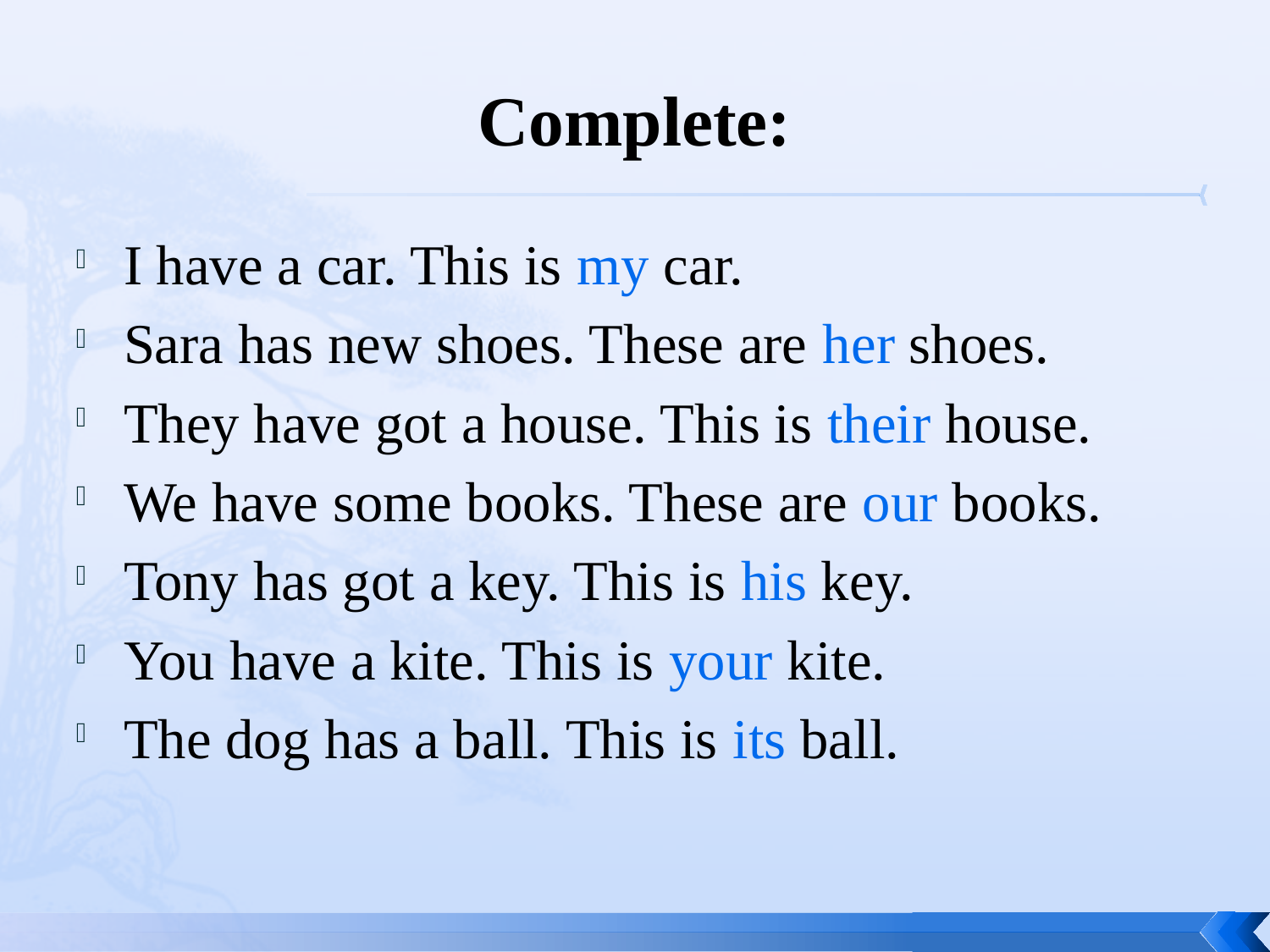

# Complete:
I have a car. This is my car.
Sara has new shoes. These are her shoes.
They have got a house. This is their house.
We have some books. These are our books.
Tony has got a key. This is his key.
You have a kite. This is your kite.
The dog has a ball. This is its ball.